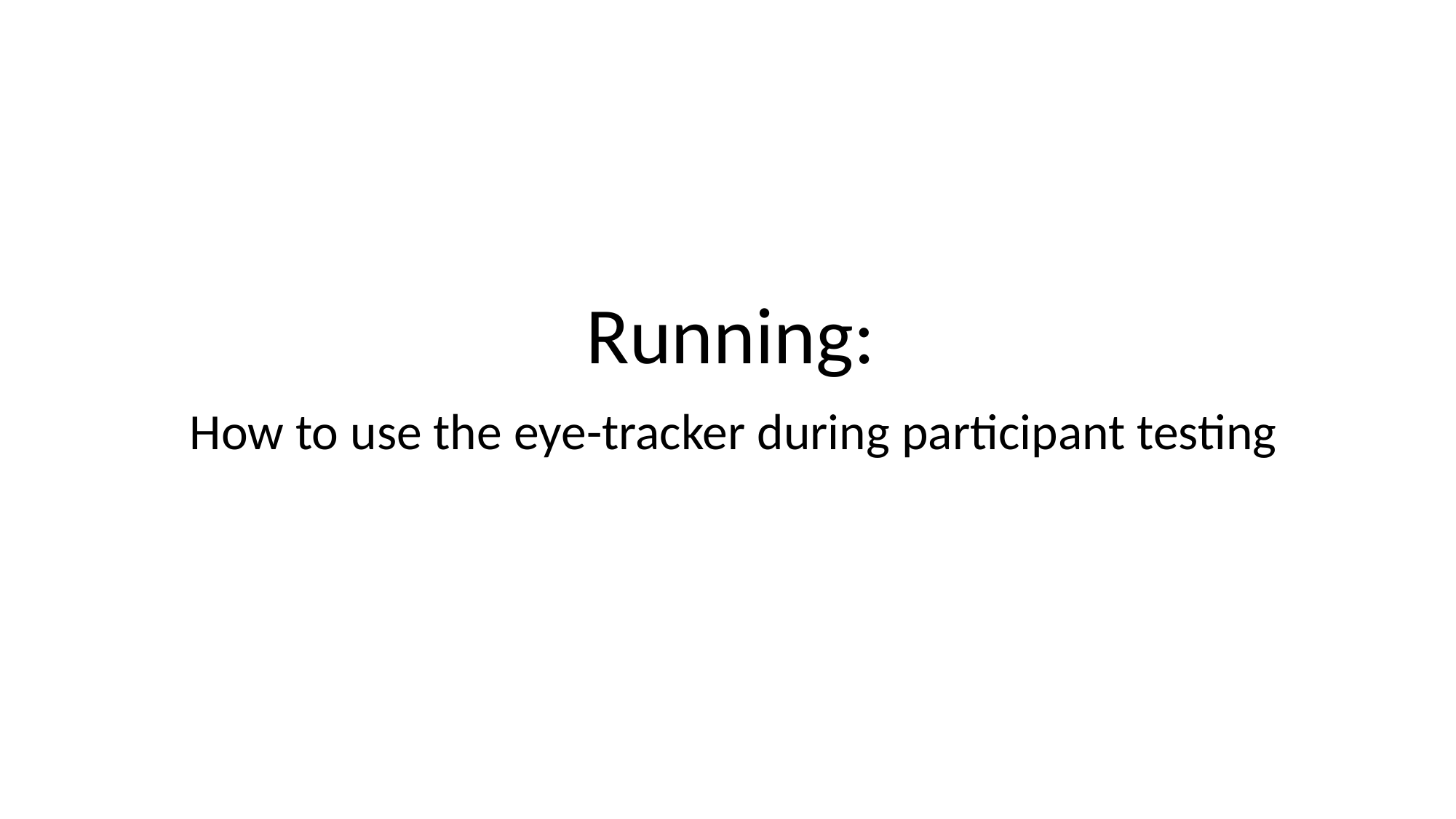

# Running: How to use the eye-tracker during participant testing